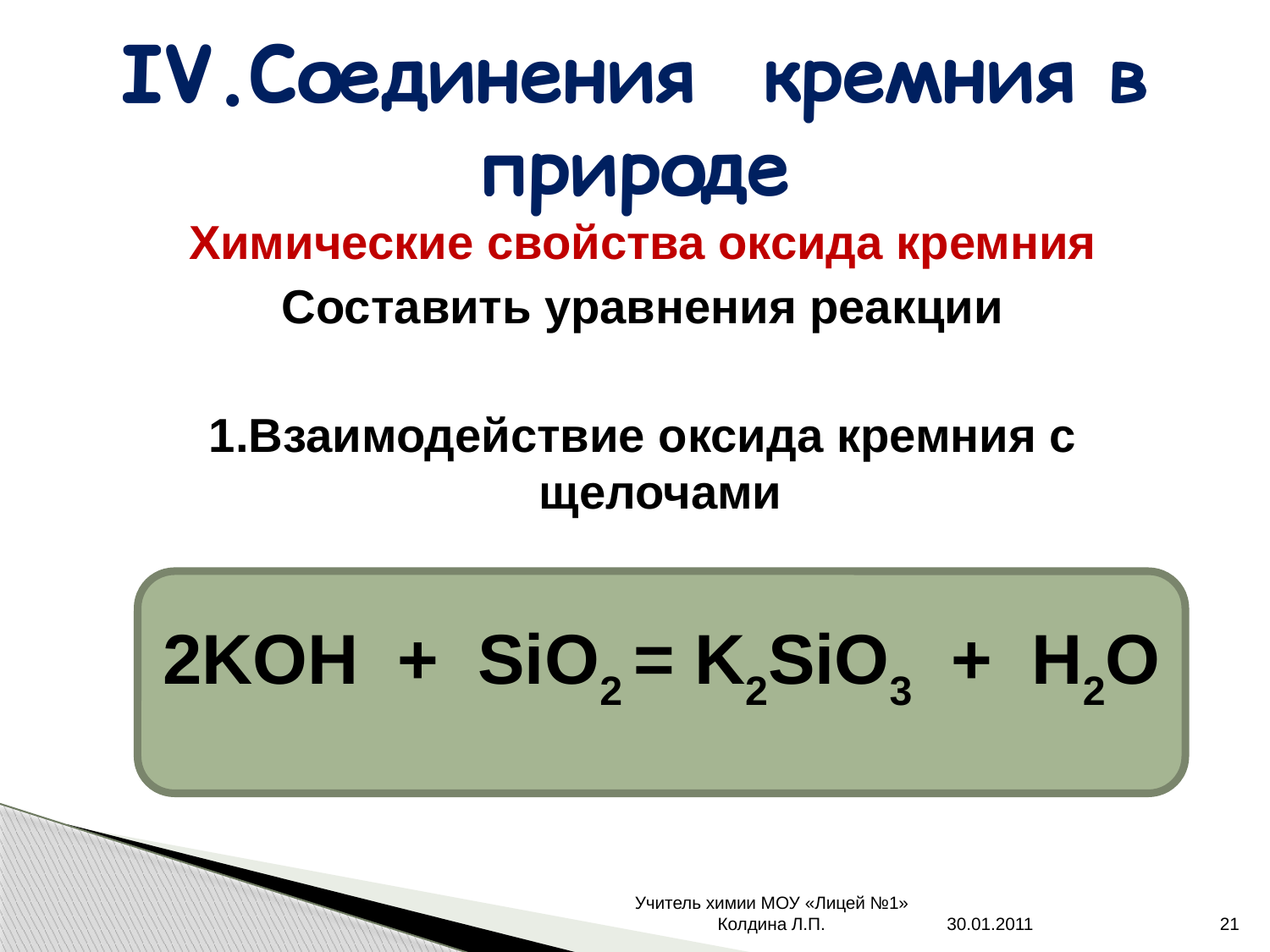

# IV.Соединения  кремния в природе
Химические свойства оксида кремния
Составить уравнения реакции

1.Взаимодействие оксида кремния с щелочами

2KOH  +  SiO2 = K2SiO3  +  H2O

Учитель химии МОУ «Лицей №1» Колдина Л.П.
30.01.2011
21